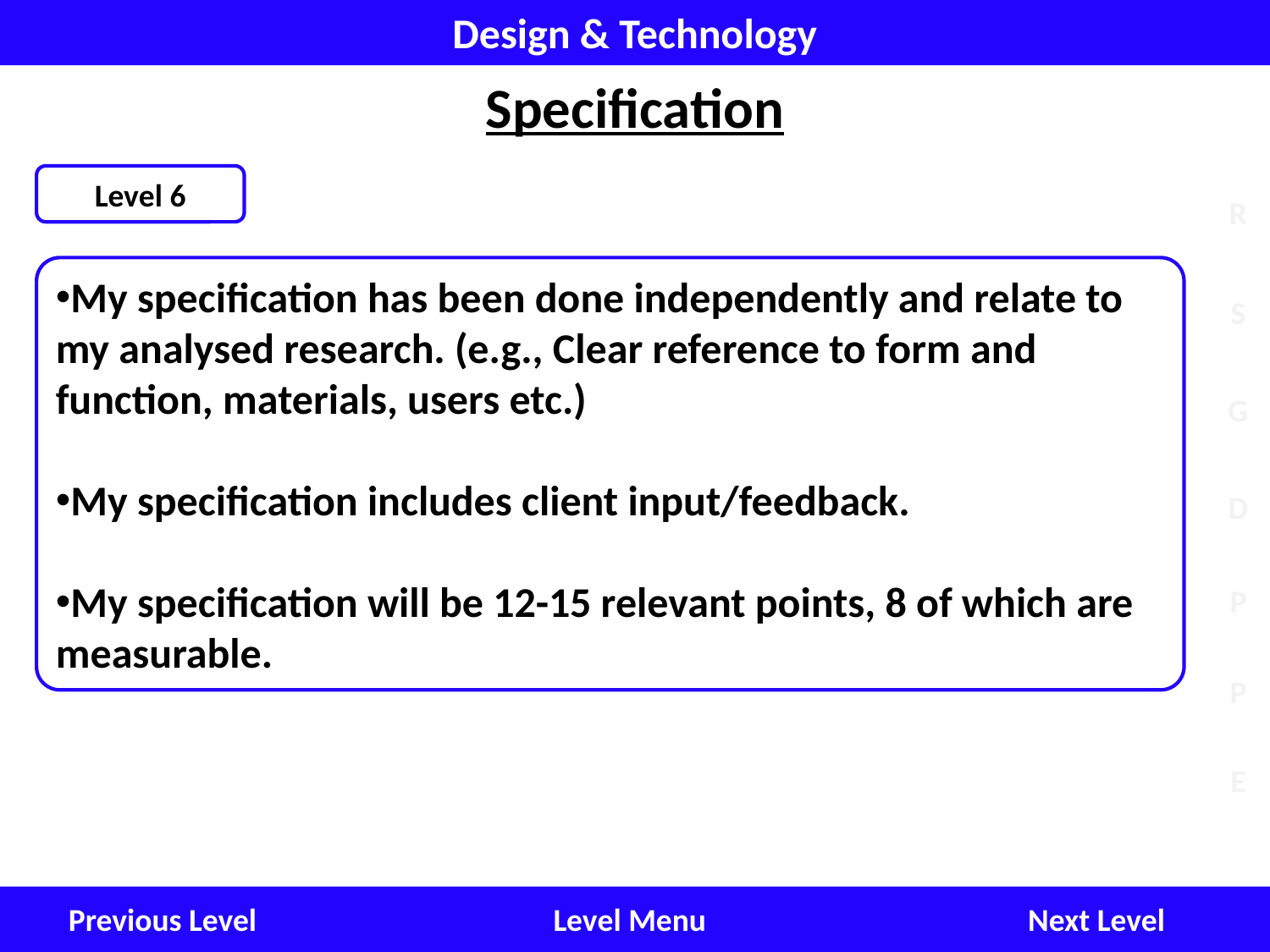

Design & Technology
Specification
Level 6
My specification has been done independently and relate to my analysed research. (e.g., Clear reference to form and function, materials, users etc.)

My specification includes client input/feedback.

My specification will be 12-15 relevant points, 8 of which are measurable.

Next Level
Level Menu
Previous Level